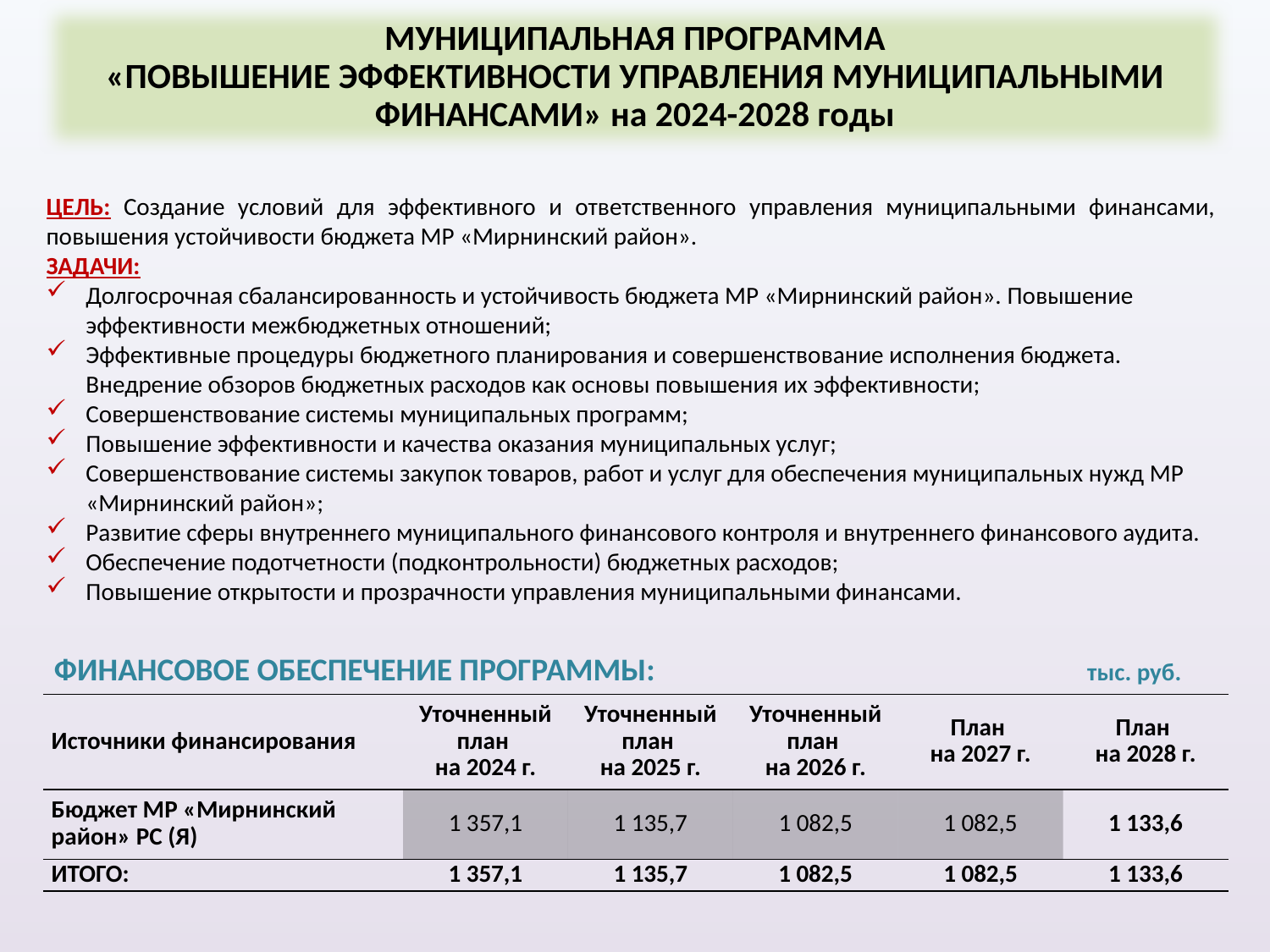

МУНИЦИПАЛЬНАЯ ПРОГРАММА
«ПОВЫШЕНИЕ ЭФФЕКТИВНОСТИ УПРАВЛЕНИЯ МУНИЦИПАЛЬНЫМИ ФИНАНСАМИ» на 2024-2028 годы
ЦЕЛЬ: Создание условий для эффективного и ответственного управления муниципальными финансами, повышения устойчивости бюджета МР «Мирнинский район».
ЗАДАЧИ:
Долгосрочная сбалансированность и устойчивость бюджета МР «Мирнинский район». Повышение эффективности межбюджетных отношений;
Эффективные процедуры бюджетного планирования и совершенствование исполнения бюджета. Внедрение обзоров бюджетных расходов как основы повышения их эффективности;
Совершенствование системы муниципальных программ;
Повышение эффективности и качества оказания муниципальных услуг;
Совершенствование системы закупок товаров, работ и услуг для обеспечения муниципальных нужд МР «Мирнинский район»;
Развитие сферы внутреннего муниципального финансового контроля и внутреннего финансового аудита.
Обеспечение подотчетности (подконтрольности) бюджетных расходов;
Повышение открытости и прозрачности управления муниципальными финансами.
ФИНАНСОВОЕ ОБЕСПЕЧЕНИЕ ПРОГРАММЫ:                                                            тыс. руб.
| Источники финансирования | Уточненный план на 2024 г. | Уточненный план на 2025 г. | Уточненный план на 2026 г. | План на 2027 г. | План на 2028 г. |
| --- | --- | --- | --- | --- | --- |
| Бюджет МР «Мирнинский район» РС (Я) | 1 357,1 | 1 135,7 | 1 082,5 | 1 082,5 | 1 133,6 |
| ИТОГО: | 1 357,1 | 1 135,7 | 1 082,5 | 1 082,5 | 1 133,6 |